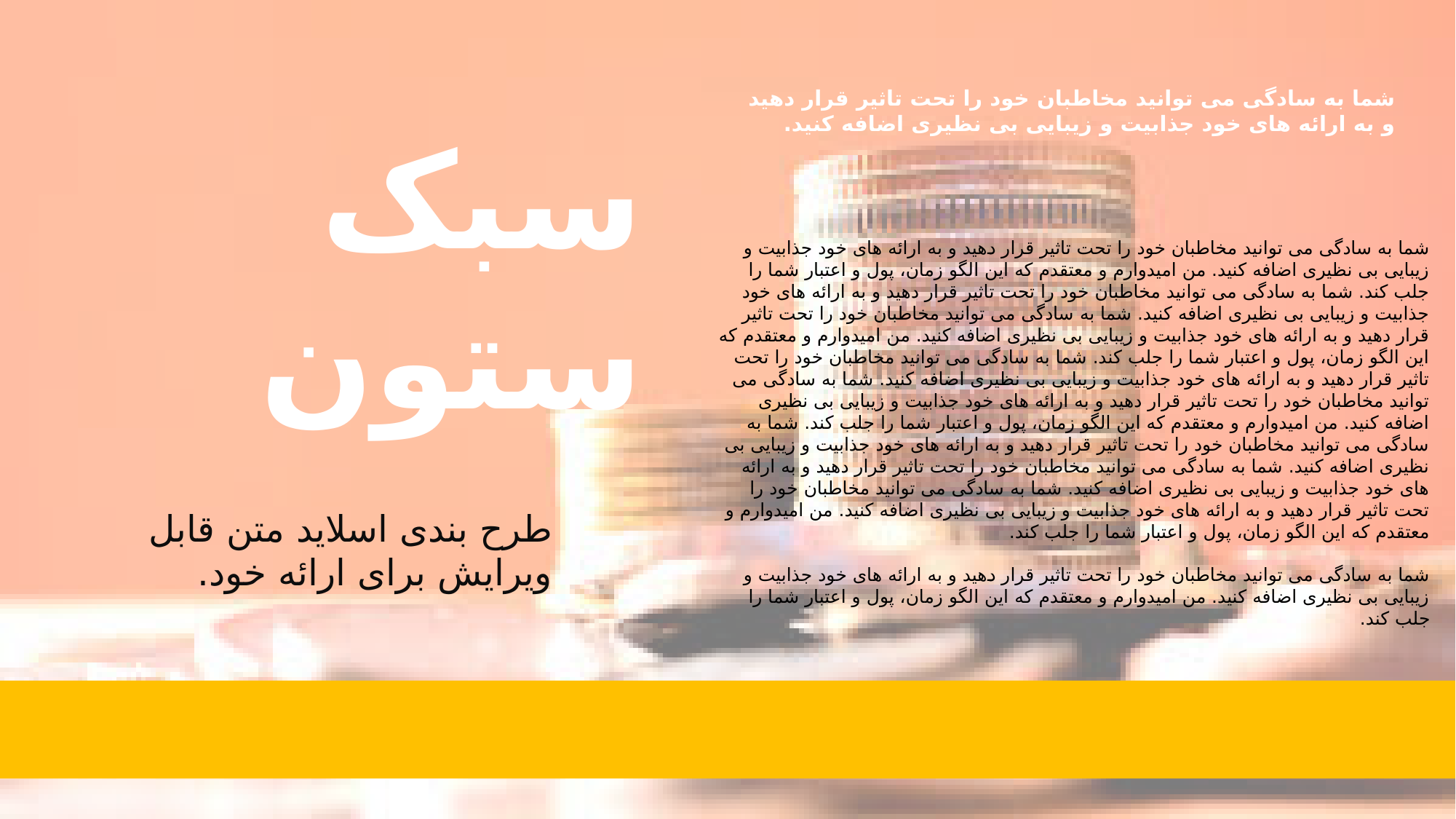

شما به سادگی می توانید مخاطبان خود را تحت تاثیر قرار دهید و به ارائه های خود جذابیت و زیبایی بی نظیری اضافه کنید.
سبک ستون
شما به سادگی می توانید مخاطبان خود را تحت تاثیر قرار دهید و به ارائه های خود جذابیت و زیبایی بی نظیری اضافه کنید. من امیدوارم و معتقدم که این الگو زمان، پول و اعتبار شما را جلب کند. شما به سادگی می توانید مخاطبان خود را تحت تاثیر قرار دهید و به ارائه های خود جذابیت و زیبایی بی نظیری اضافه کنید. شما به سادگی می توانید مخاطبان خود را تحت تاثیر قرار دهید و به ارائه های خود جذابیت و زیبایی بی نظیری اضافه کنید. من امیدوارم و معتقدم که این الگو زمان، پول و اعتبار شما را جلب کند. شما به سادگی می توانید مخاطبان خود را تحت تاثیر قرار دهید و به ارائه های خود جذابیت و زیبایی بی نظیری اضافه کنید. شما به سادگی می توانید مخاطبان خود را تحت تاثیر قرار دهید و به ارائه های خود جذابیت و زیبایی بی نظیری اضافه کنید. من امیدوارم و معتقدم که این الگو زمان، پول و اعتبار شما را جلب کند. شما به سادگی می توانید مخاطبان خود را تحت تاثیر قرار دهید و به ارائه های خود جذابیت و زیبایی بی نظیری اضافه کنید. شما به سادگی می توانید مخاطبان خود را تحت تاثیر قرار دهید و به ارائه های خود جذابیت و زیبایی بی نظیری اضافه کنید. شما به سادگی می توانید مخاطبان خود را تحت تاثیر قرار دهید و به ارائه های خود جذابیت و زیبایی بی نظیری اضافه کنید. من امیدوارم و معتقدم که این الگو زمان، پول و اعتبار شما را جلب کند.

شما به سادگی می توانید مخاطبان خود را تحت تاثیر قرار دهید و به ارائه های خود جذابیت و زیبایی بی نظیری اضافه کنید. من امیدوارم و معتقدم که این الگو زمان، پول و اعتبار شما را جلب کند.
طرح بندی اسلاید متن قابل ویرایش برای ارائه خود.